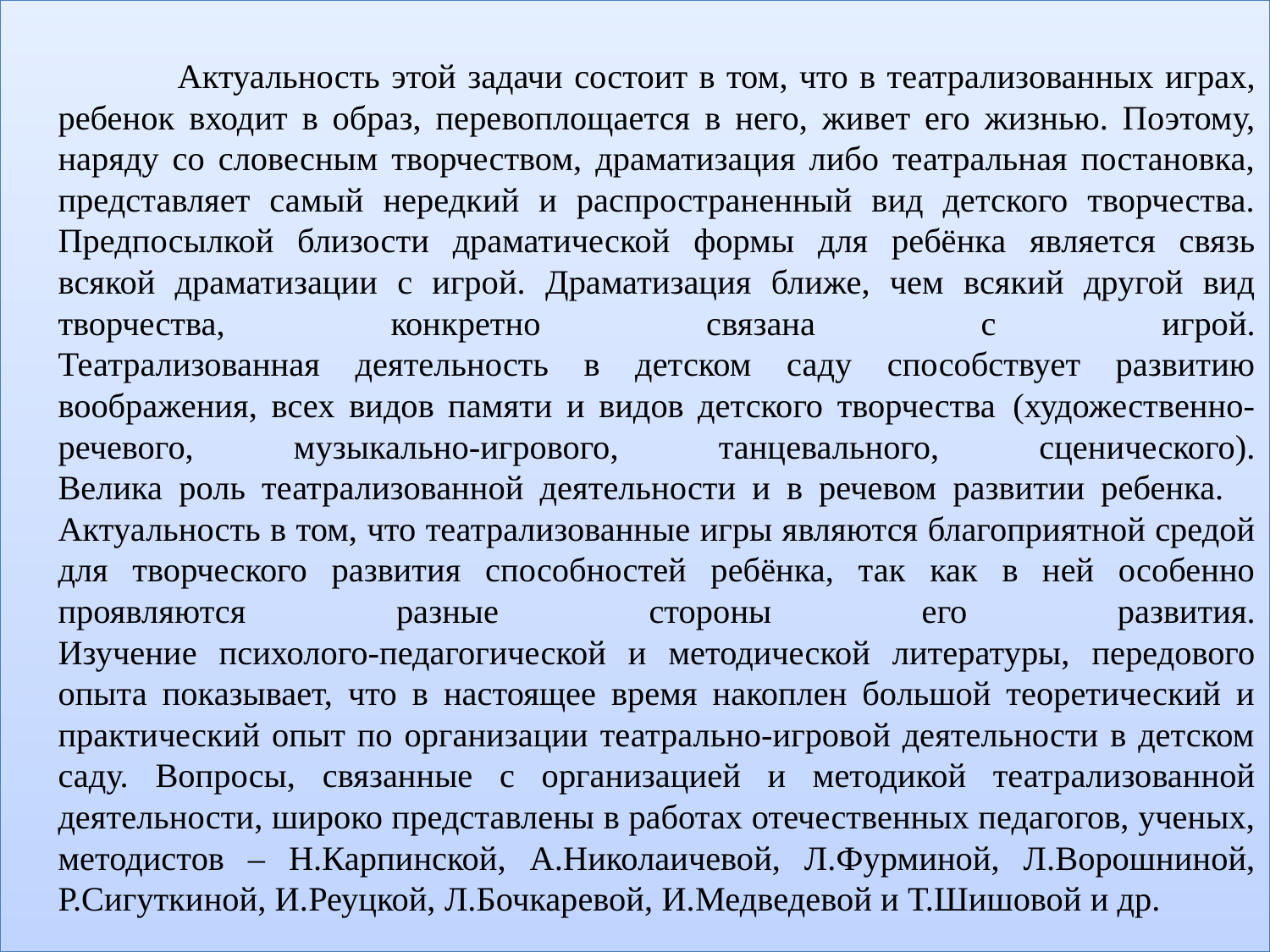

Актуальность этой задачи состоит в том, что в театрализованных играх, ребенок входит в образ, перевоплощается в него, живет его жизнью. Поэтому, наряду со словесным творчеством, драматизация либо театральная постановка, представляет самый нередкий и распространенный вид детского творчества. Предпосылкой близости драматической формы для ребёнка является связь всякой драматизации с игрой. Драматизация ближе, чем всякий другой вид творчества, конкретно связана с игрой.
	Театрализованная деятельность в детском саду способствует развитию воображения, всех видов памяти и видов детского творчества  (художественно-речевого, музыкально-игрового, танцевального, сценического).
Велика роль театрализованной деятельности и в речевом развитии ребенка. 	Актуальность в том, что театрализованные игры являются благоприятной средой для творческого развития способностей ребёнка, так как в ней особенно проявляются разные стороны его развития.
	Изучение психолого-педагогической и методической литературы, передового опыта показывает, что в настоящее время накоплен большой теоретический и практический опыт по организации театрально-игровой деятельности в детском саду. Вопросы, связанные с организацией и методикой театрализованной деятельности, широко представлены в работах отечественных педагогов, ученых, методистов – Н.Карпинской, А.Николаичевой, Л.Фурминой, Л.Ворошниной, Р.Сигуткиной, И.Реуцкой, Л.Бочкаревой, И.Медведевой и Т.Шишовой и др.